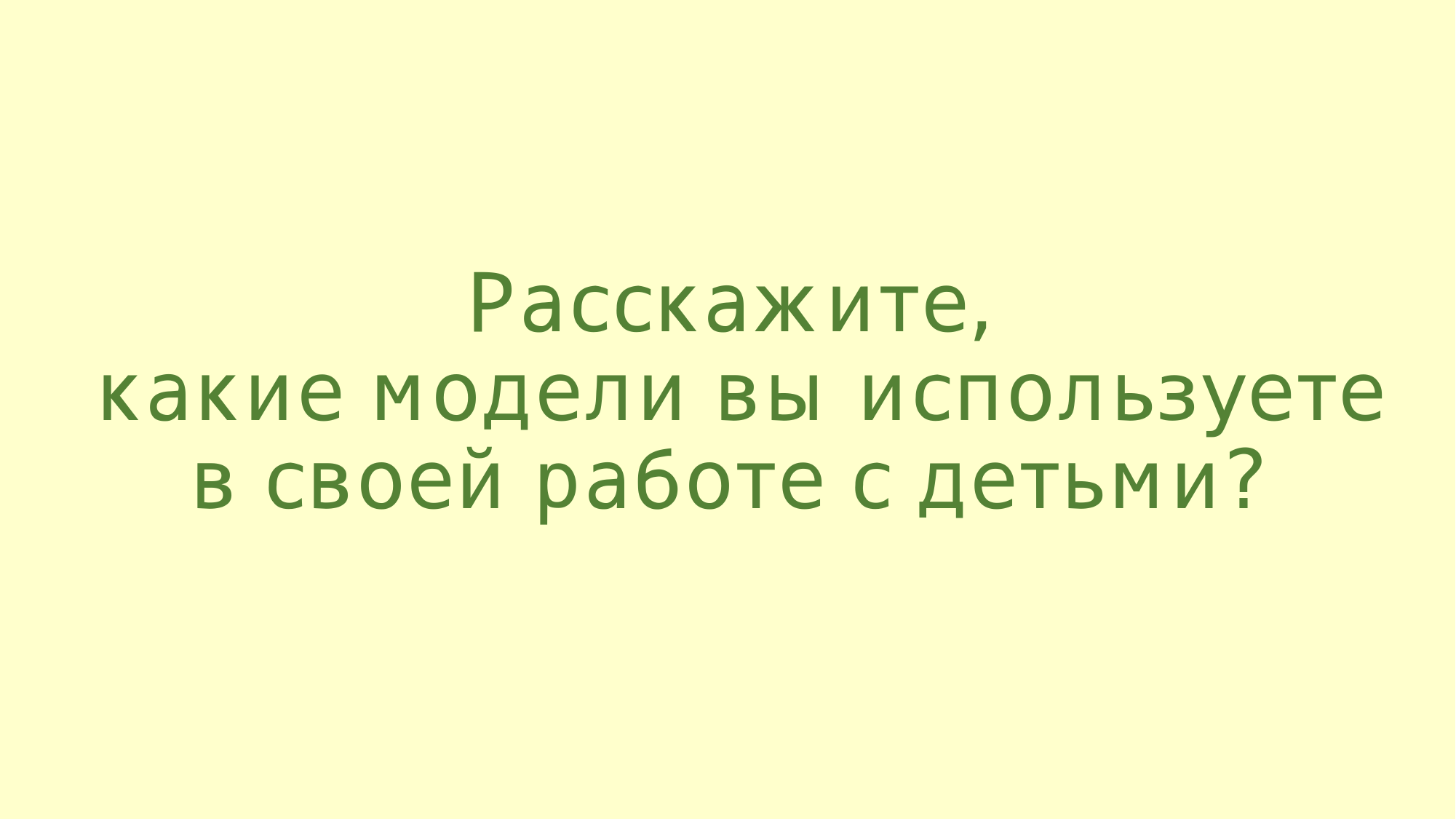

# Расскажите, какие модели вы используете в своей работе с детьми?